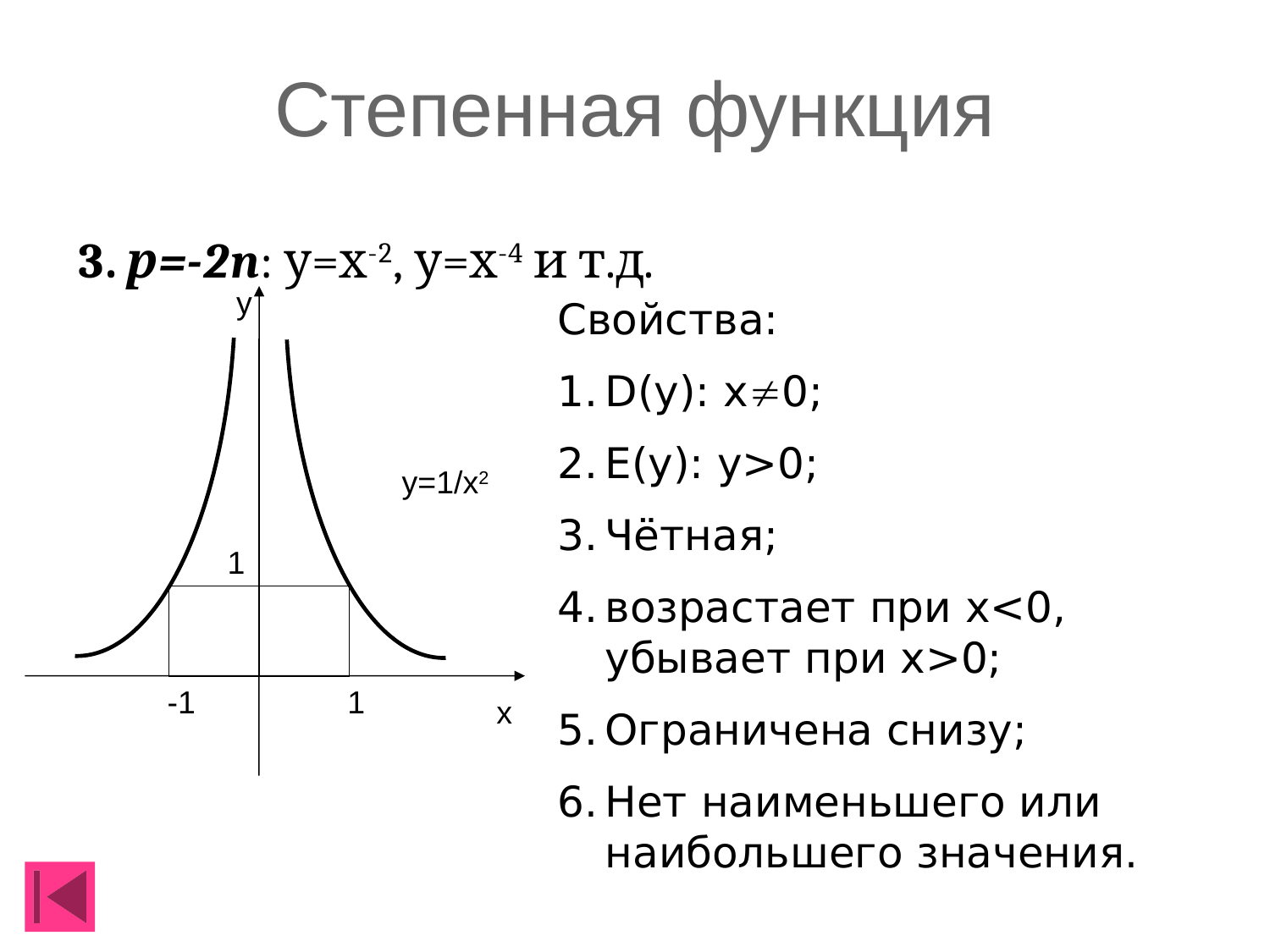

# Степенная функция
3. р=-2n: у=х-2, у=х-4 и т.д.
у

у=1/х2
1

-1
1
х
Свойства:
D(y): x≠0;
E(y): y>0;
Чётная;
возрастает при х<0,
убывает при х>0;
Ограничена снизу;
Нет наименьшего или наибольшего значения.